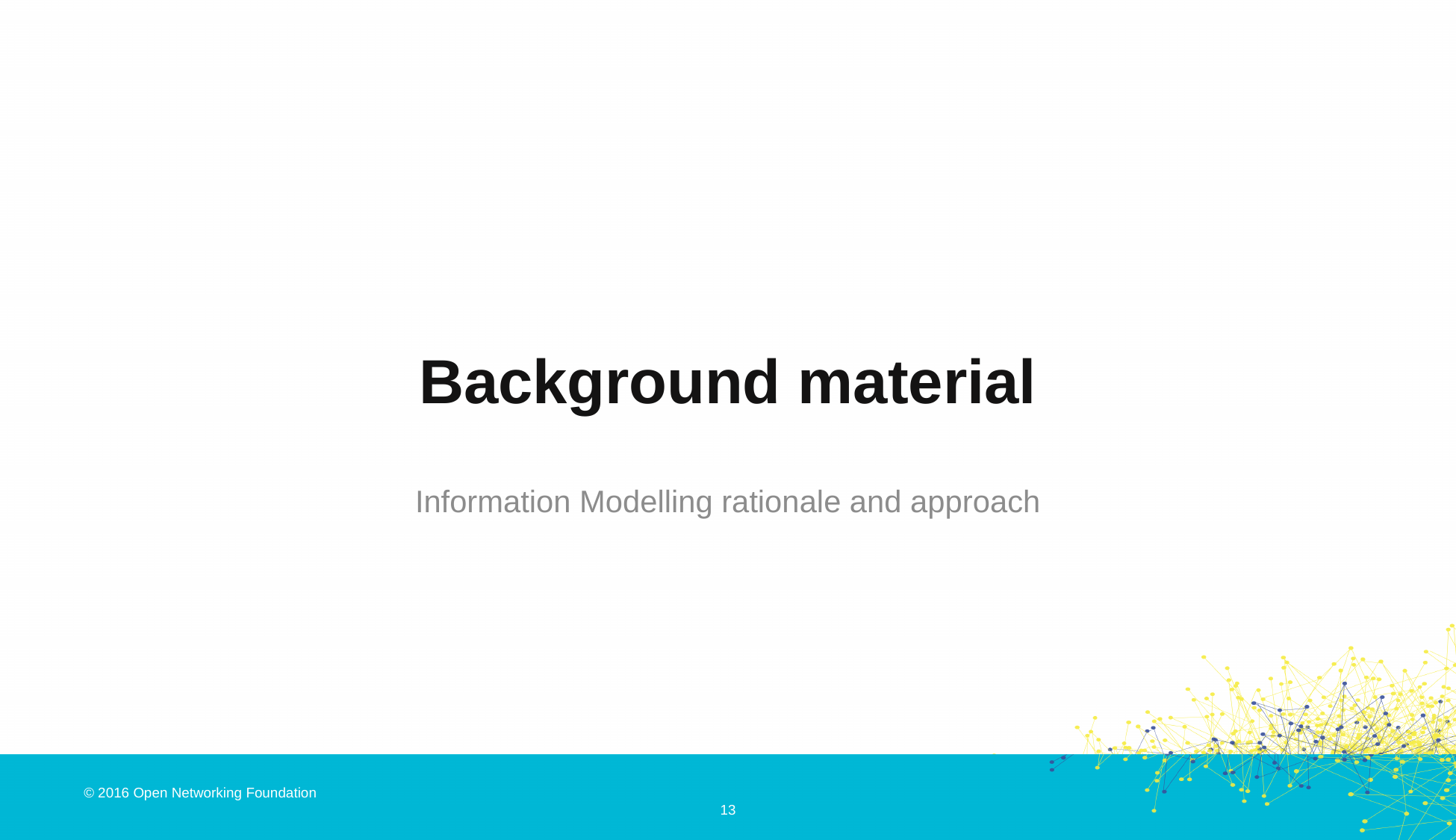

# Background material
Information Modelling rationale and approach
13